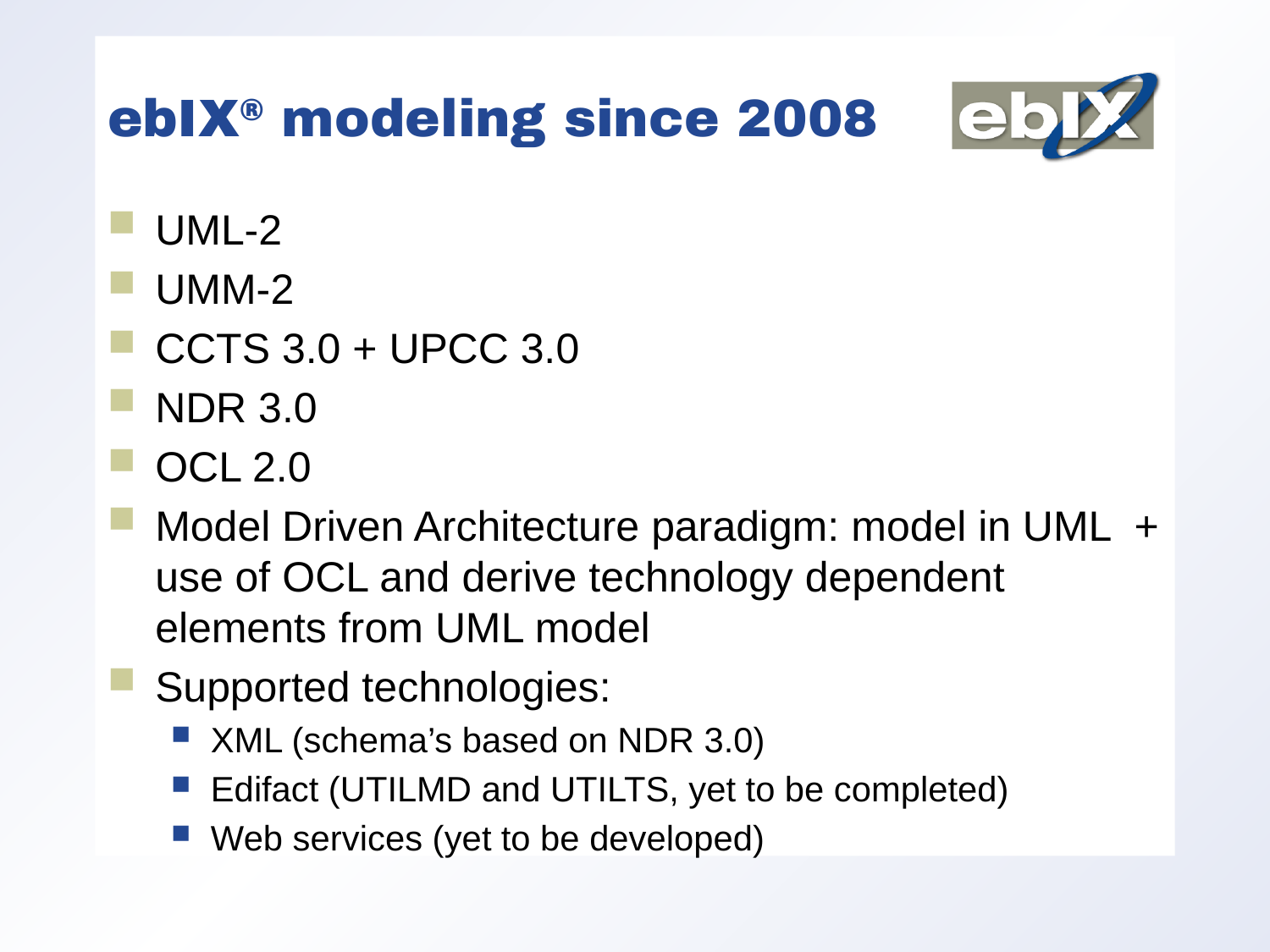

# ebIX® modeling since 2008
UML-2
UMM-2
CCTS 3.0 + UPCC 3.0
NDR 3.0
OCL 2.0
Model Driven Architecture paradigm: model in UML  + use of OCL and derive technology dependent elements from UML model
Supported technologies:
XML (schema’s based on NDR 3.0)
Edifact (UTILMD and UTILTS, yet to be completed)
Web services (yet to be developed)